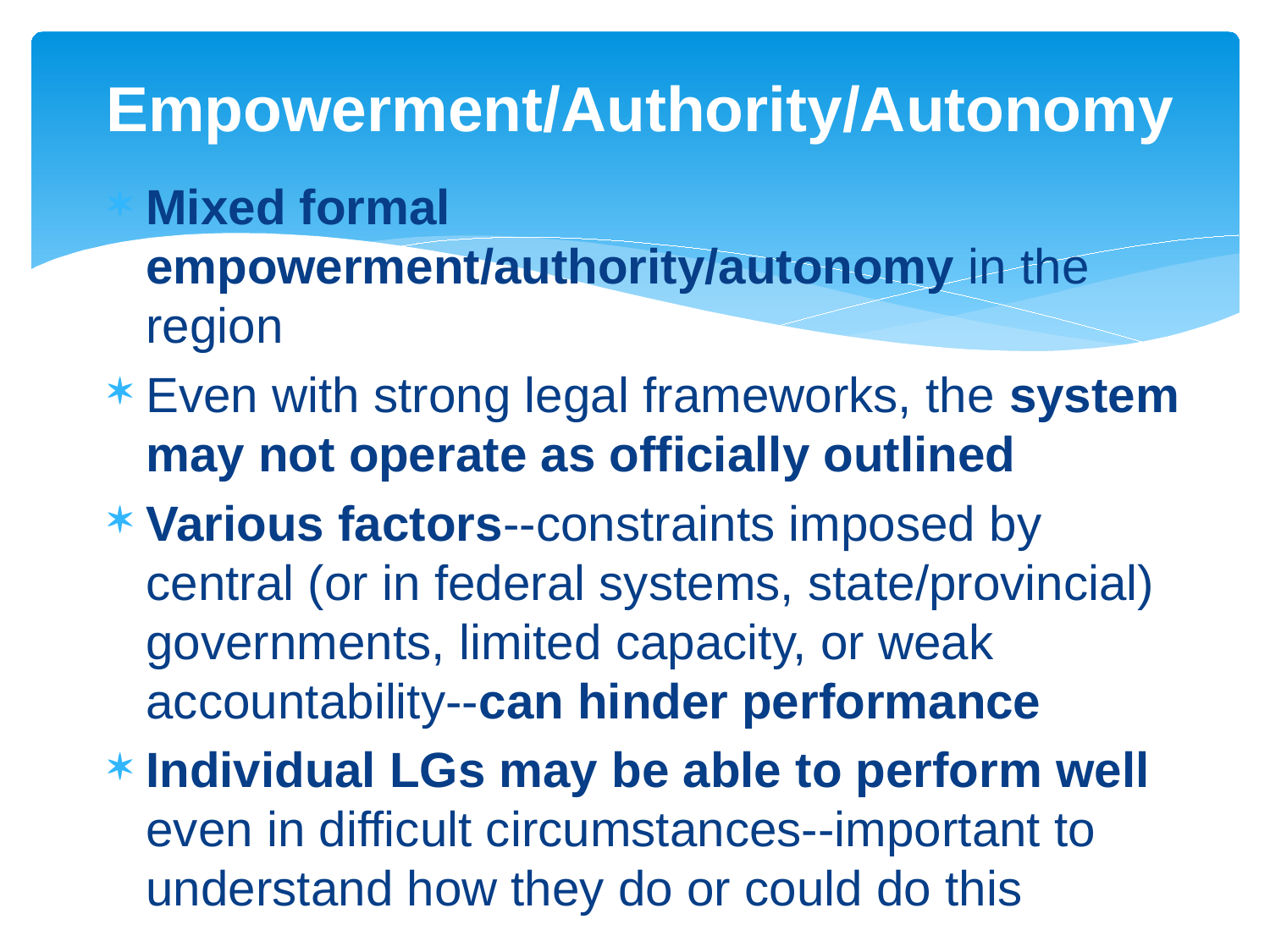

# Empowerment/Authority/Autonomy
Mixed formal empowerment/authority/autonomy in the region
Even with strong legal frameworks, the system may not operate as officially outlined
Various factors--constraints imposed by central (or in federal systems, state/provincial) governments, limited capacity, or weak accountability--can hinder performance
Individual LGs may be able to perform well even in difficult circumstances--important to understand how they do or could do this